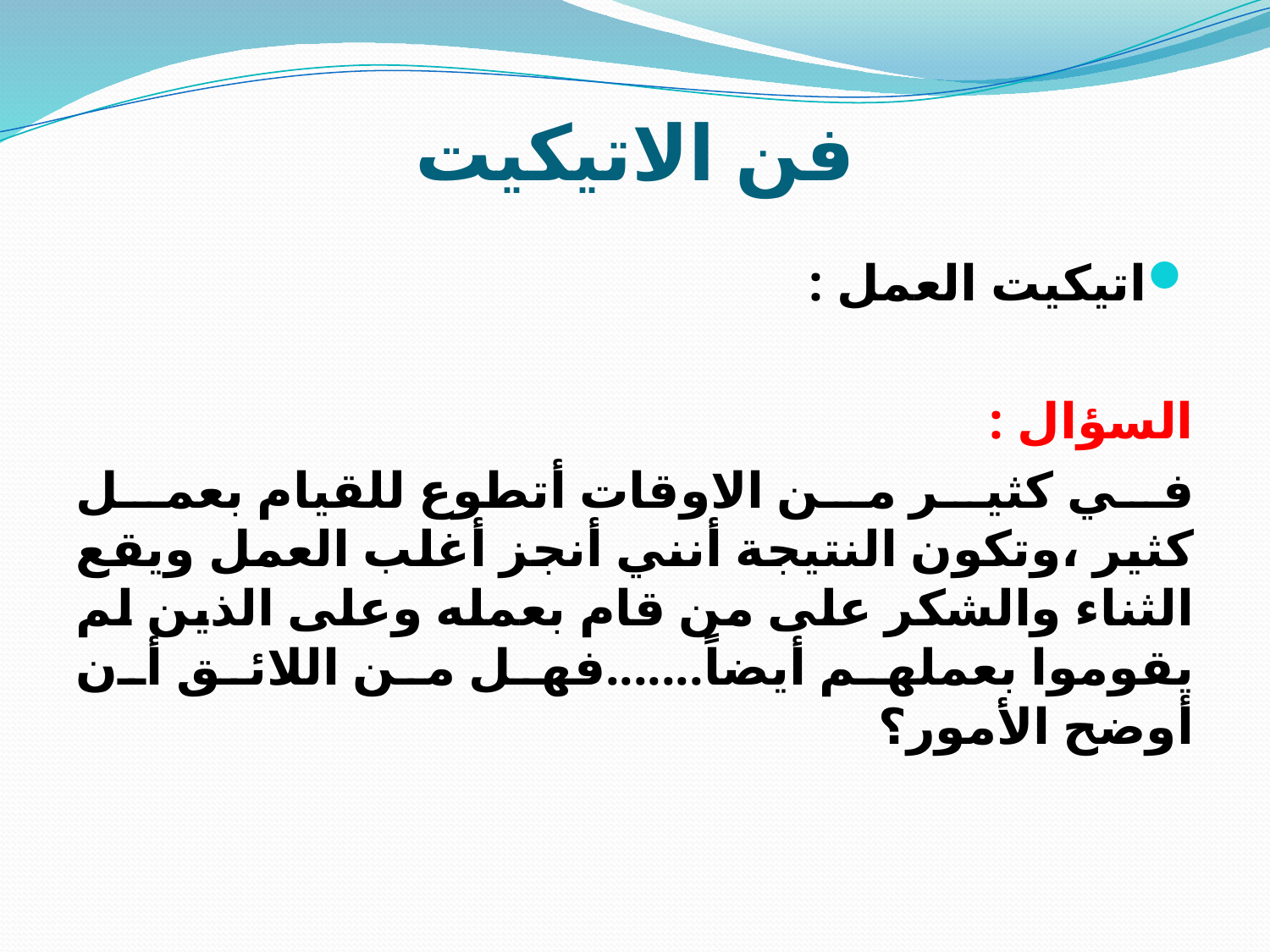

# فن الاتيكيت

اتيكيت العمل :

السؤال :
في كثير من الاوقات أتطوع للقيام بعمل كثير ،وتكون النتيجة أنني أنجز أغلب العمل ويقع الثناء والشكر على من قام بعمله وعلى الذين لم يقوموا بعملهم أيضاً.......فهل من اللائق أن أوضح الأمور؟